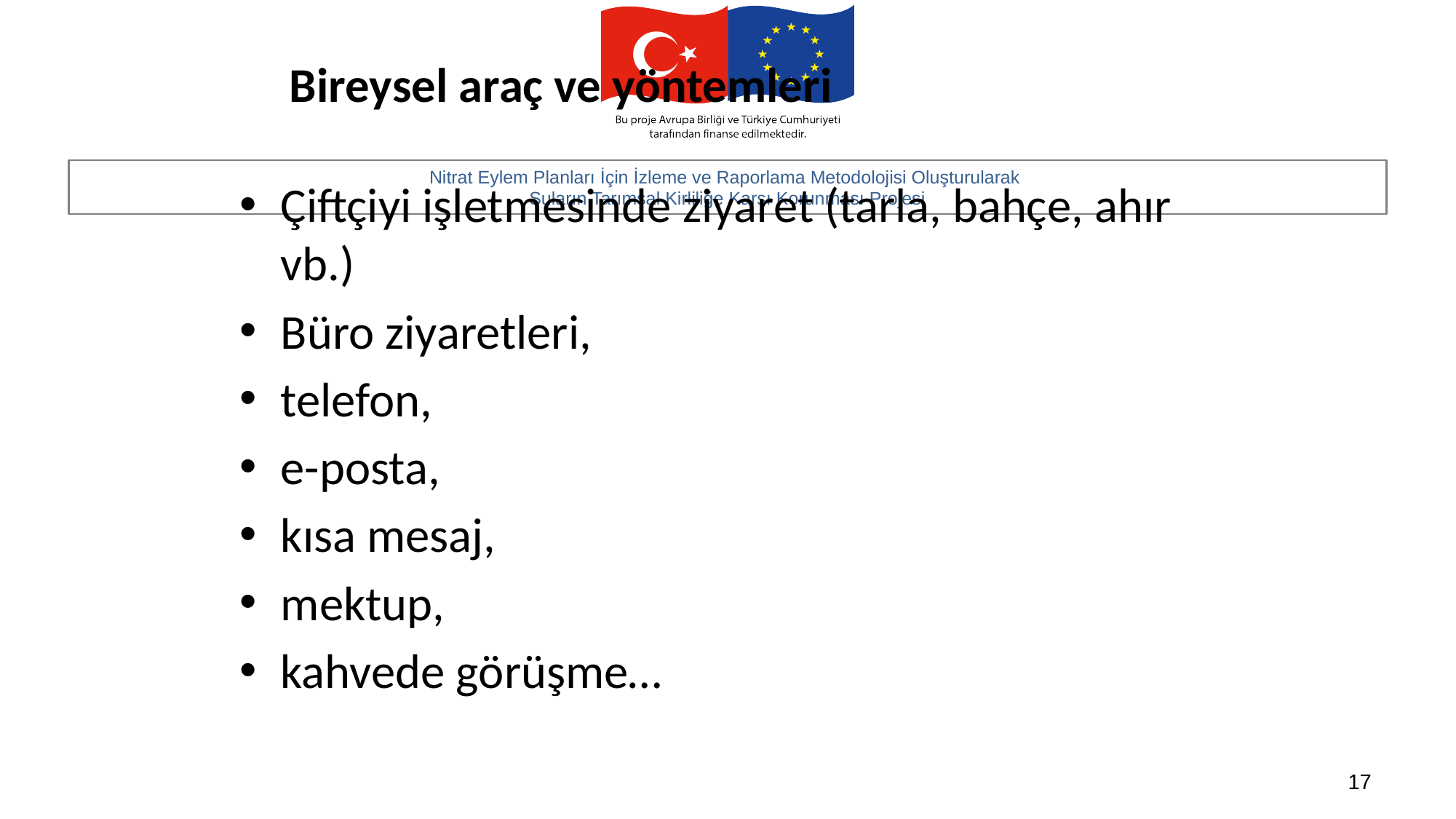

# Bireysel araç ve yöntemleri
Çiftçiyi işletmesinde ziyaret (tarla, bahçe, ahır vb.)
Büro ziyaretleri,
telefon,
e-posta,
kısa mesaj,
mektup,
kahvede görüşme…
17